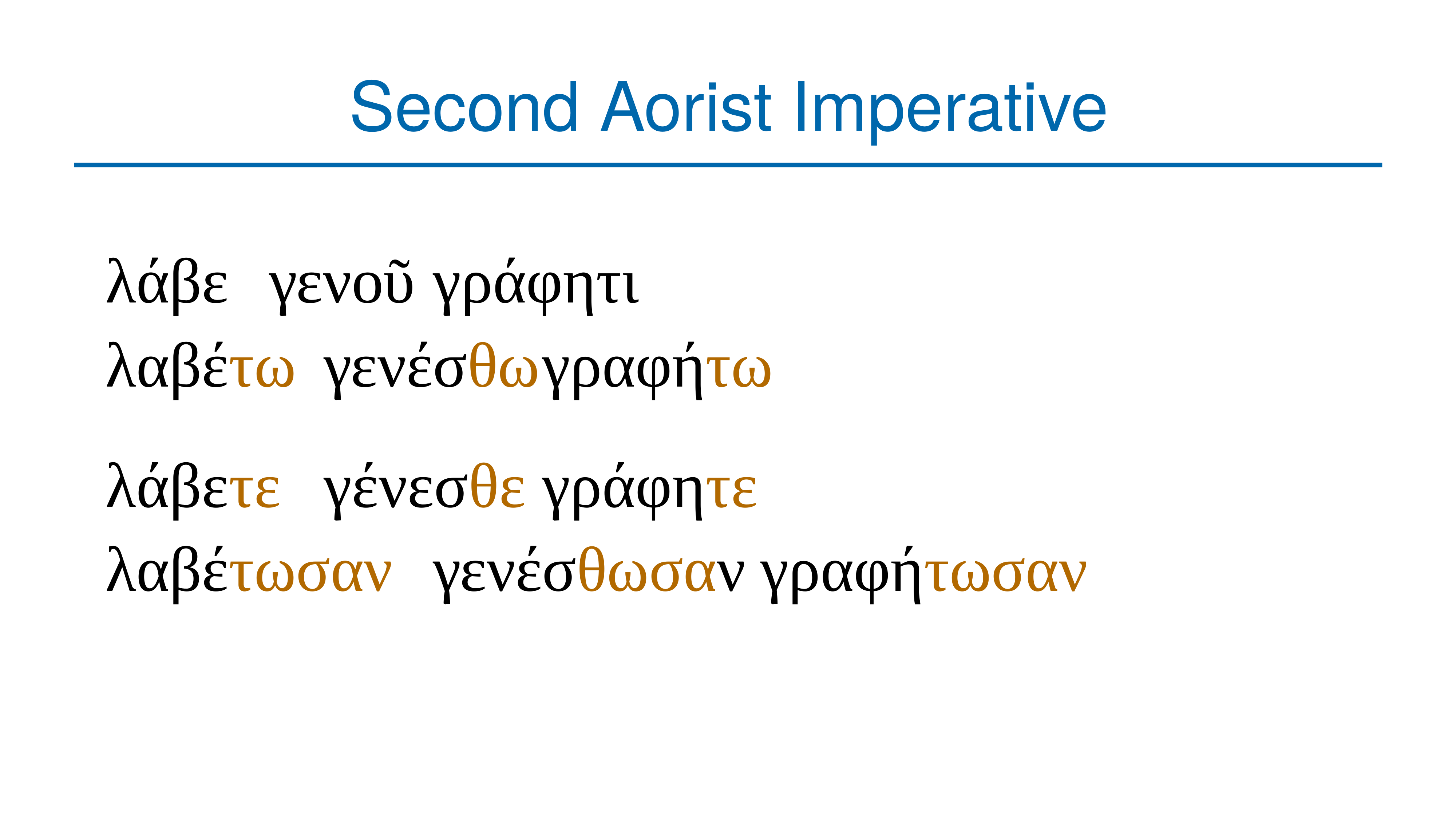

# Second Aorist Imperative
λάβε	γενοῦ	γράφητι
λαβέτω	γενέσθω	γραφήτω
λάβετε	γένεσθε	γράφητε
λαβέτωσαν	γενέσθωσαν	γραφήτωσαν